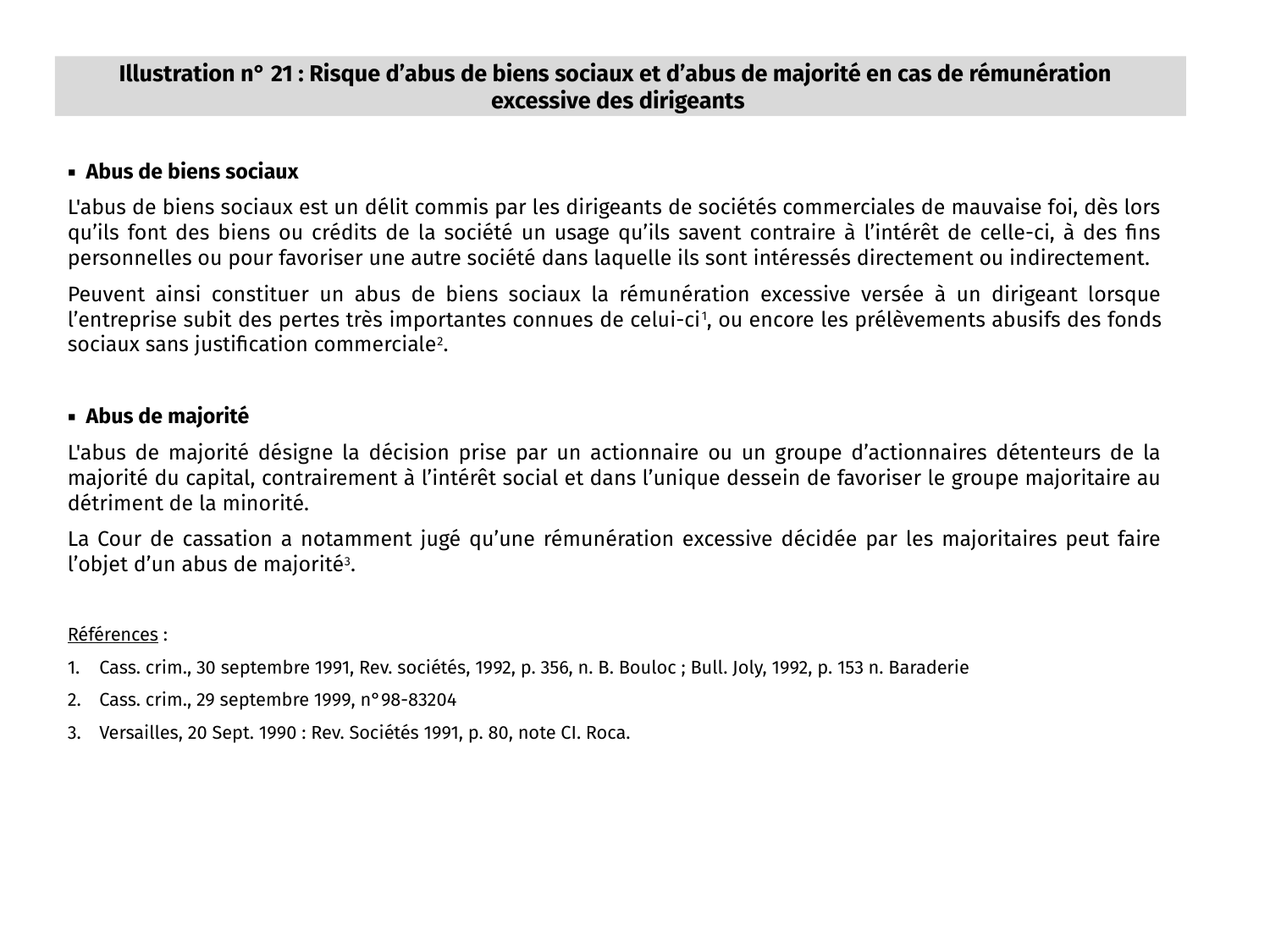

Illustration n° 21 : Risque d’abus de biens sociaux et d’abus de majorité en cas de rémunération
excessive des dirigeants

▪  Abus de biens sociaux
L'abus de biens sociaux est un délit commis par les dirigeants de sociétés commerciales de mauvaise foi, dès lors qu’ils font des biens ou crédits de la société un usage qu’ils savent contraire à l’intérêt de celle-ci, à des fins personnelles ou pour favoriser une autre société dans laquelle ils sont intéressés directement ou indirectement.
Peuvent ainsi constituer un abus de biens sociaux la rémunération excessive versée à un dirigeant lorsque l’entreprise subit des pertes très importantes connues de celui-ci1, ou encore les prélèvements abusifs des fonds sociaux sans justification commerciale2.

▪  Abus de majorité
L'abus de majorité désigne la décision prise par un actionnaire ou un groupe d’actionnaires détenteurs de la majorité du capital, contrairement à l’intérêt social et dans l’unique dessein de favoriser le groupe majoritaire au détriment de la minorité.
La Cour de cassation a notamment jugé qu’une rémunération excessive décidée par les majoritaires peut faire l’objet d’un abus de majorité3.

Références :
Cass. crim., 30 septembre 1991, Rev. sociétés, 1992, p. 356, n. B. Bouloc ; Bull. Joly, 1992, p. 153 n. Baraderie
Cass. crim., 29 septembre 1999, n°98-83204
Versailles, 20 Sept. 1990 : Rev. Sociétés 1991, p. 80, note CI. Roca.